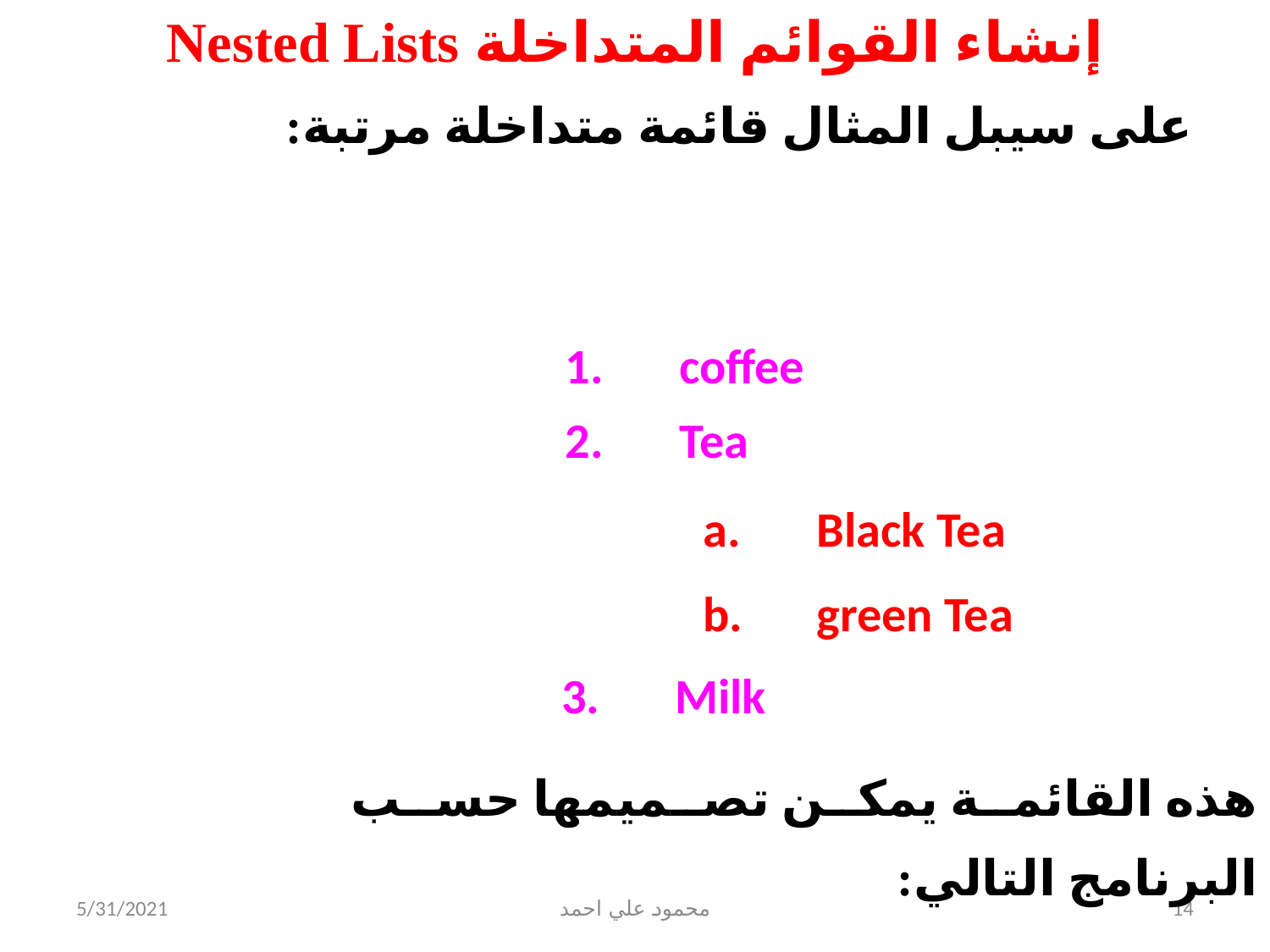

إنشاء القوائم المتداخلة Nested Lists
على سيبل المثال قائمة متداخلة مرتبة:
	coffee
	Tea
	Black Tea
	green Tea
	Milk
هذه القائمة يمكن تصميمها حسب البرنامج التالي:
5/31/2021
محمود علي احمد
14